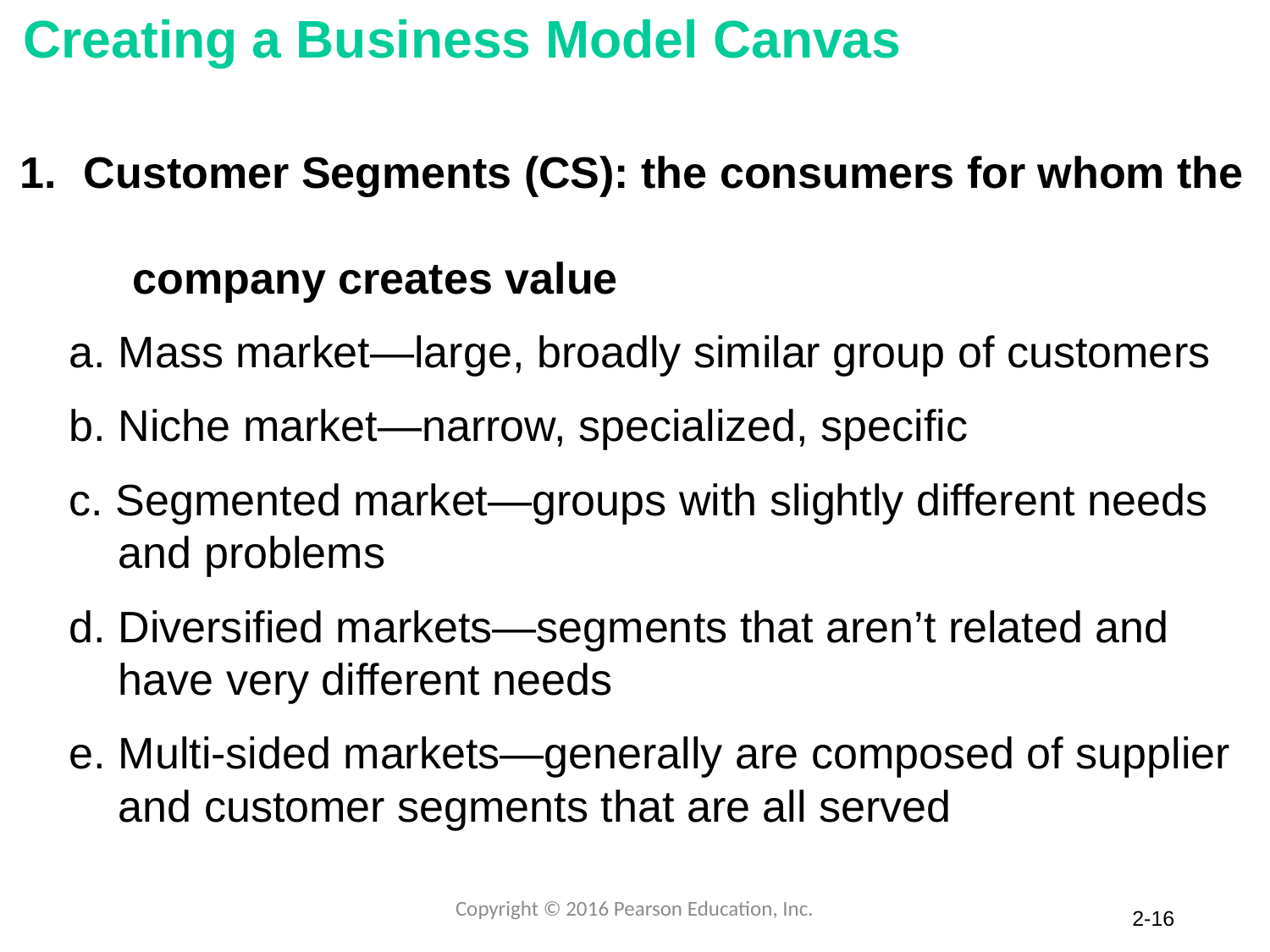

# Creating a Business Model Canvas
Customer Segments (CS): the consumers for whom the
    company creates value

    a. Mass market—large, broadly similar group of customers

    b. Niche market—narrow, specialized, specific

    c. Segmented market—groups with slightly different needs
        and problems

    d. Diversified markets—segments that aren’t related and
        have very different needs

    e. Multi-sided markets—generally are composed of supplier
        and customer segments that are all served

Copyright © 2016 Pearson Education, Inc.